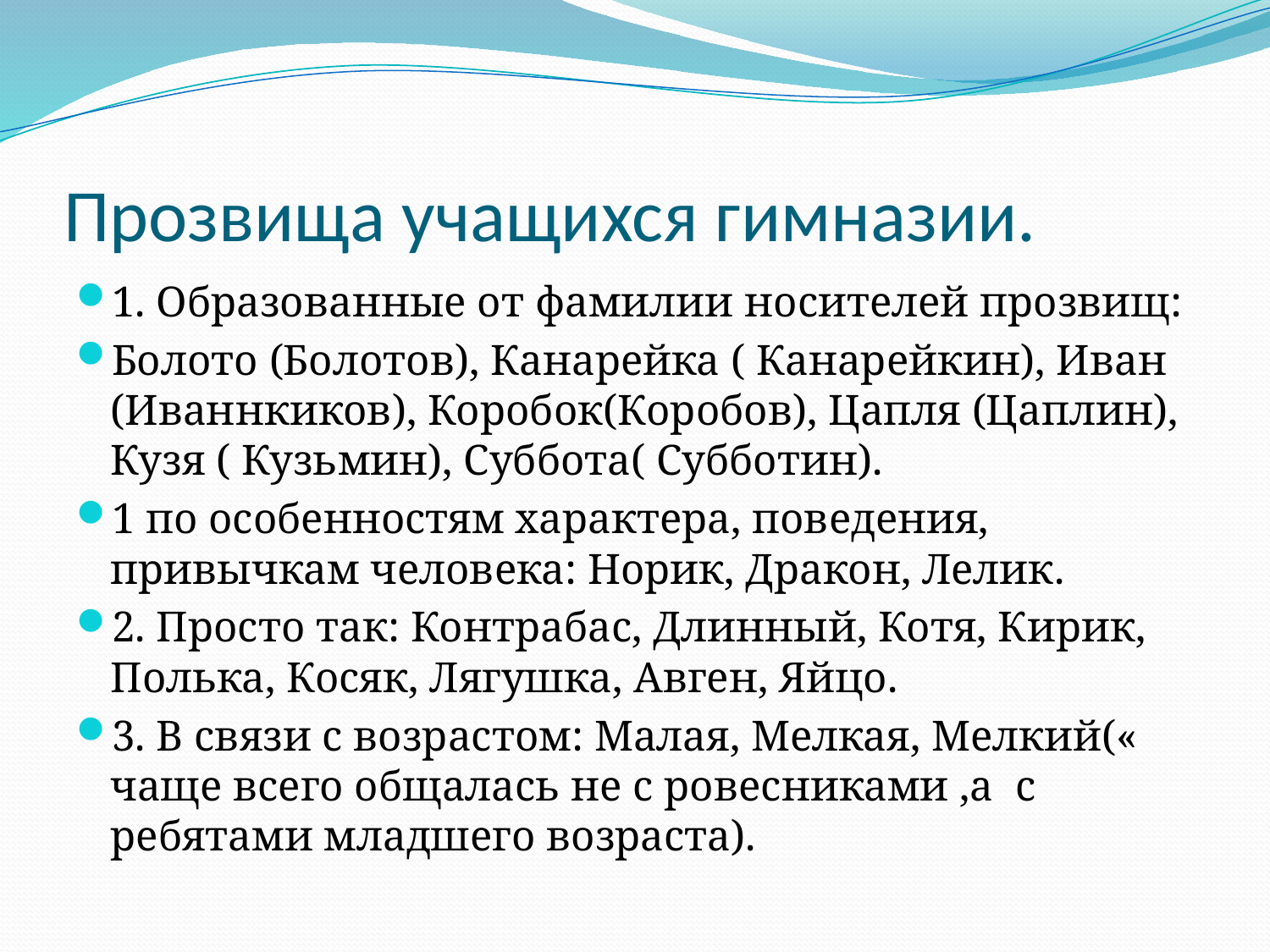

# Прозвища учащихся гимназии.
1. Образованные от фамилии носителей прозвищ:
Болото (Болотов), Канарейка ( Канарейкин), Иван (Иваннкиков), Коробок(Коробов), Цапля (Цаплин), Кузя ( Кузьмин), Суббота( Субботин).
1 по особенностям характера, поведения, привычкам человека: Норик, Дракон, Лелик.
2. Просто так: Контрабас, Длинный, Котя, Кирик, Полька, Косяк, Лягушка, Авген, Яйцо.
3. В связи с возрастом: Малая, Мелкая, Мелкий(« чаще всего общалась не с ровесниками ,а  с ребятами младшего возраста).